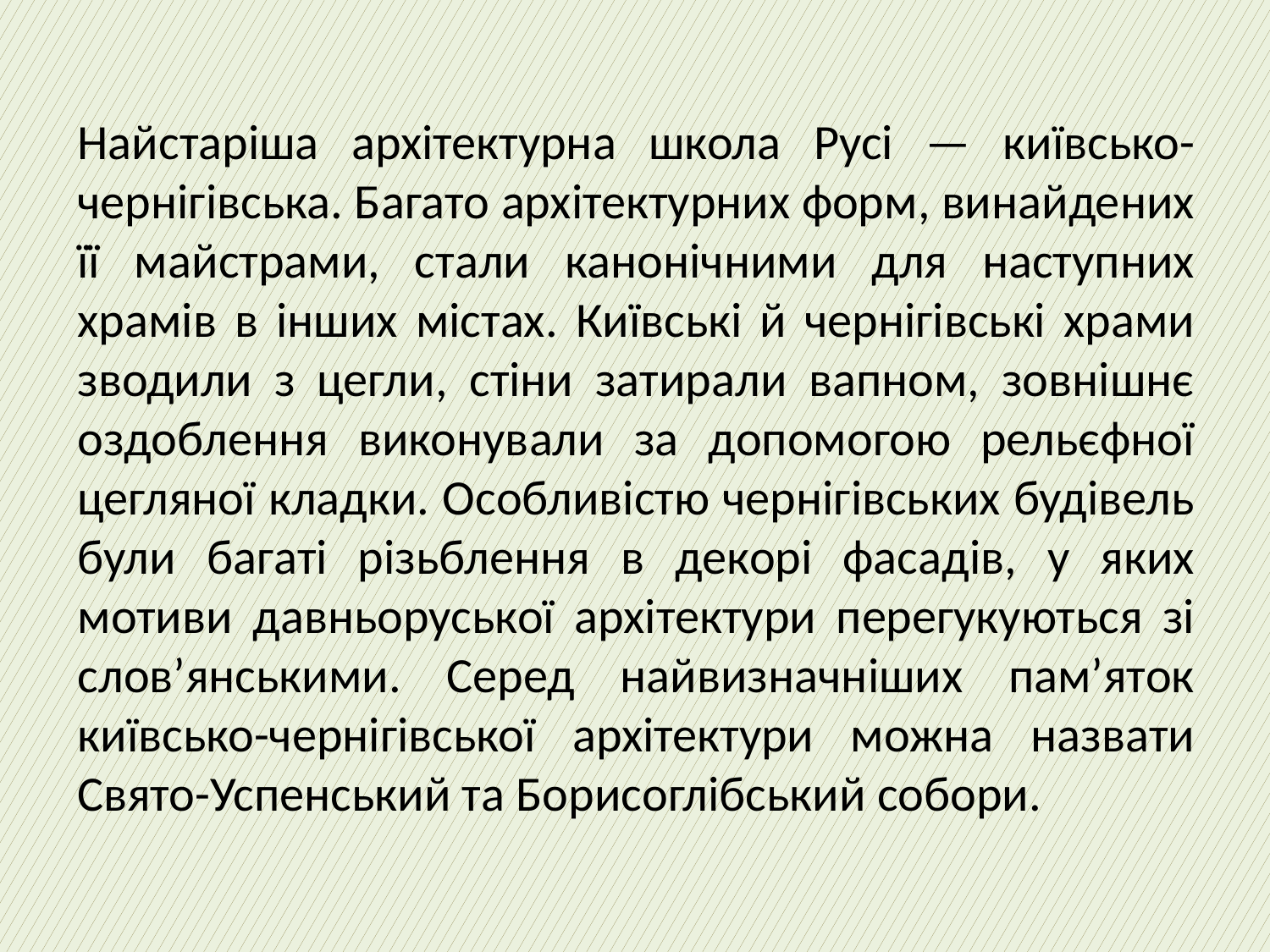

# Найстаріша архітектурна школа Русі — київсько-чернігівська. Багато архітектурних форм, винайдених її майстрами, стали канонічними для наступних храмів в інших містах. Київські й чернігівські храми зводили з цегли, стіни затирали вапном, зовнішнє оздоблення виконували за допомогою рельєфної цегляної кладки. Особливістю чернігівських будівель були багаті різьблення в декорі фасадів, у яких мотиви давньоруської архітектури перегукуються зі слов’янськими. Серед найвизначніших пам’яток київсько-чернігівської архітектури можна назвати Свято-Успенський та Борисоглібський собори.